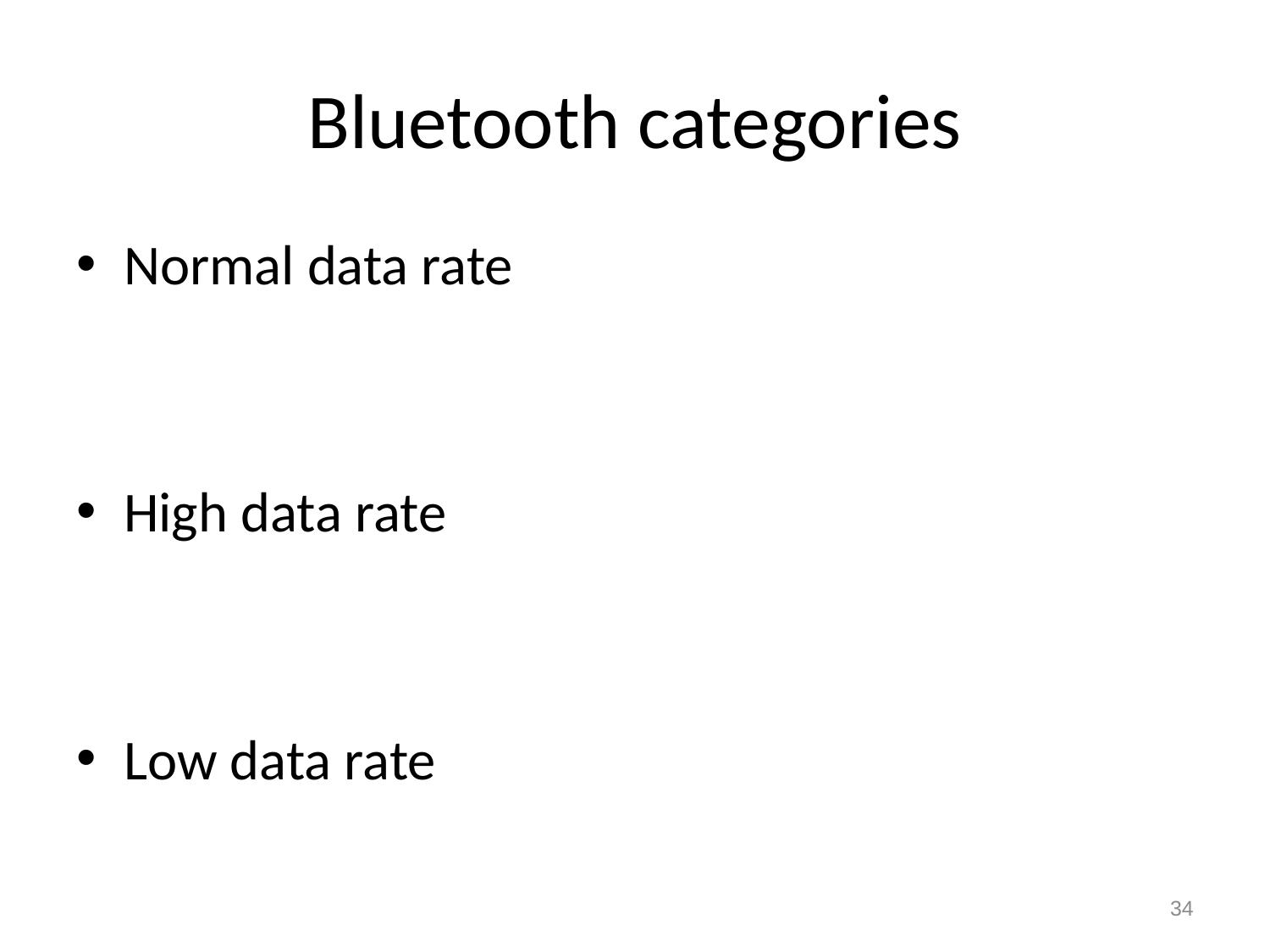

# Bluetooth categories
Normal data rate

High data rate

Low data rate

34